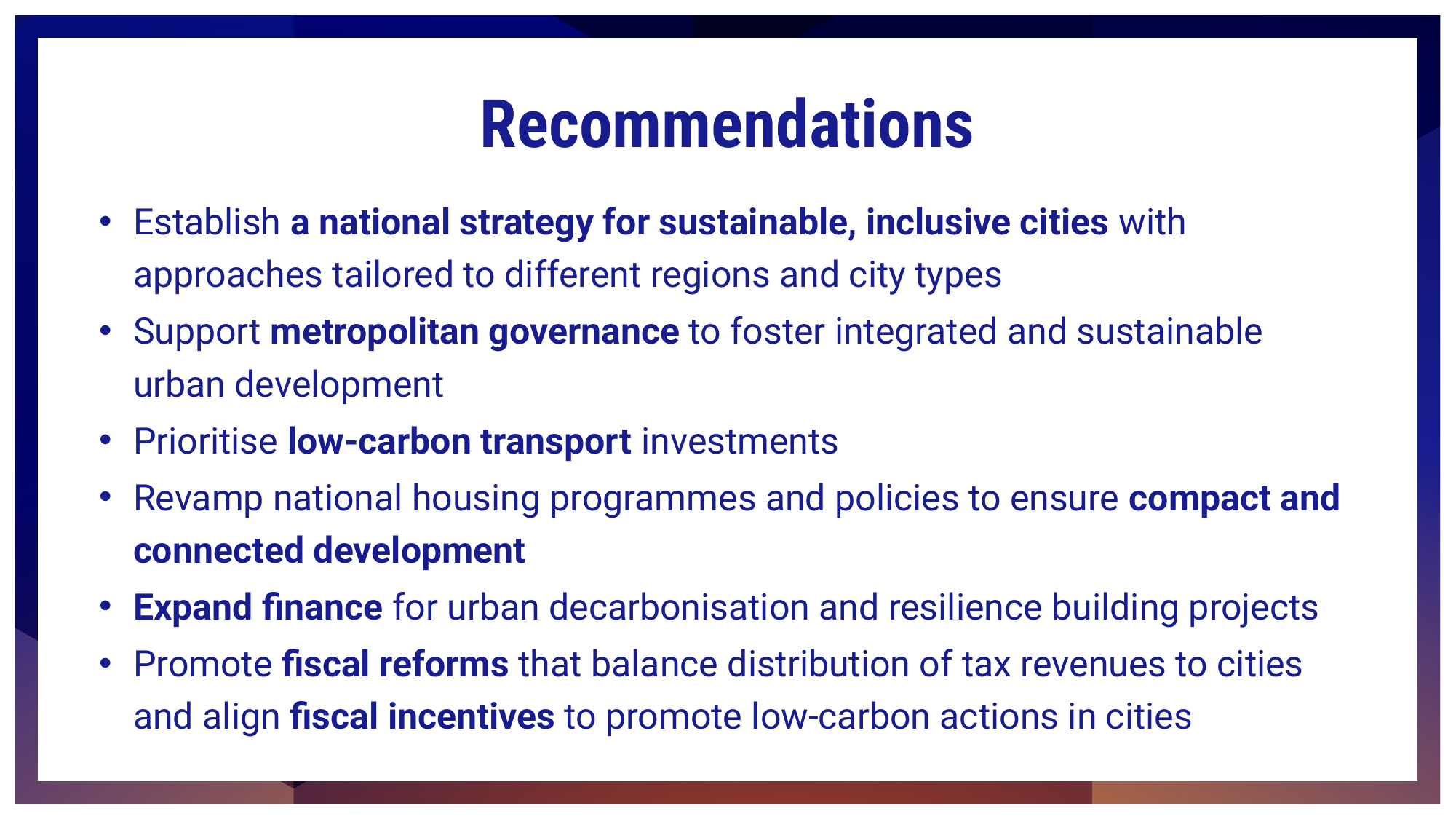

# Recommendations
Establish a national strategy for sustainable, inclusive cities with approaches tailored to different regions and city types
Support metropolitan governance to foster integrated and sustainable urban development
Prioritise low-carbon transport investments
Revamp national housing programmes and policies to ensure compact and connected development
Expand finance for urban decarbonisation and resilience building projects
Promote fiscal reforms that balance distribution of tax revenues to cities and align fiscal incentives to promote low-carbon actions in cities